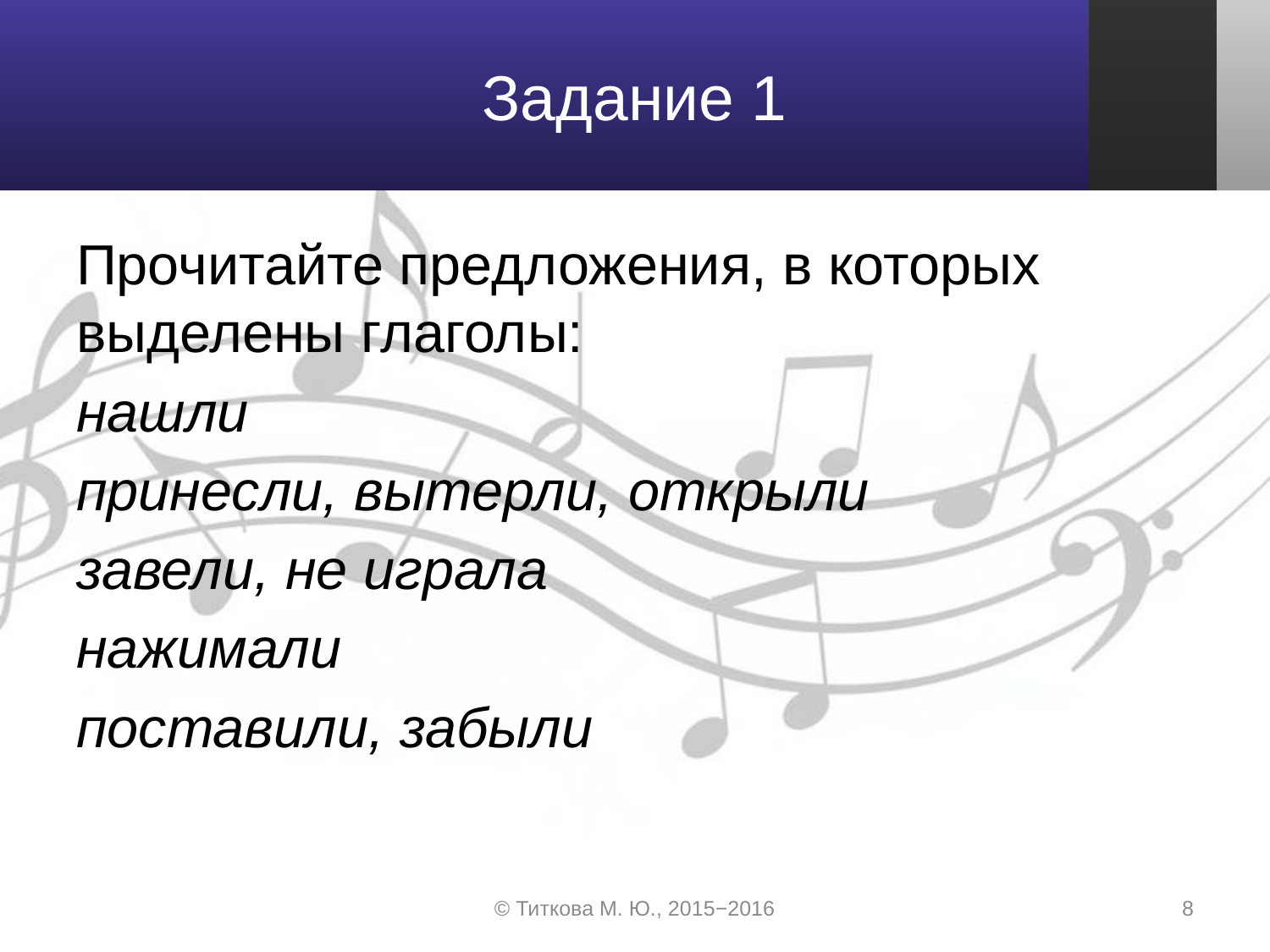

# Задание 1
Прочитайте предложения, в которых выделены глаголы:
нашли
принесли, вытерли, открыли
завели, не играла
нажимали
поставили, забыли

© Титкова М. Ю., 2015−2016
8